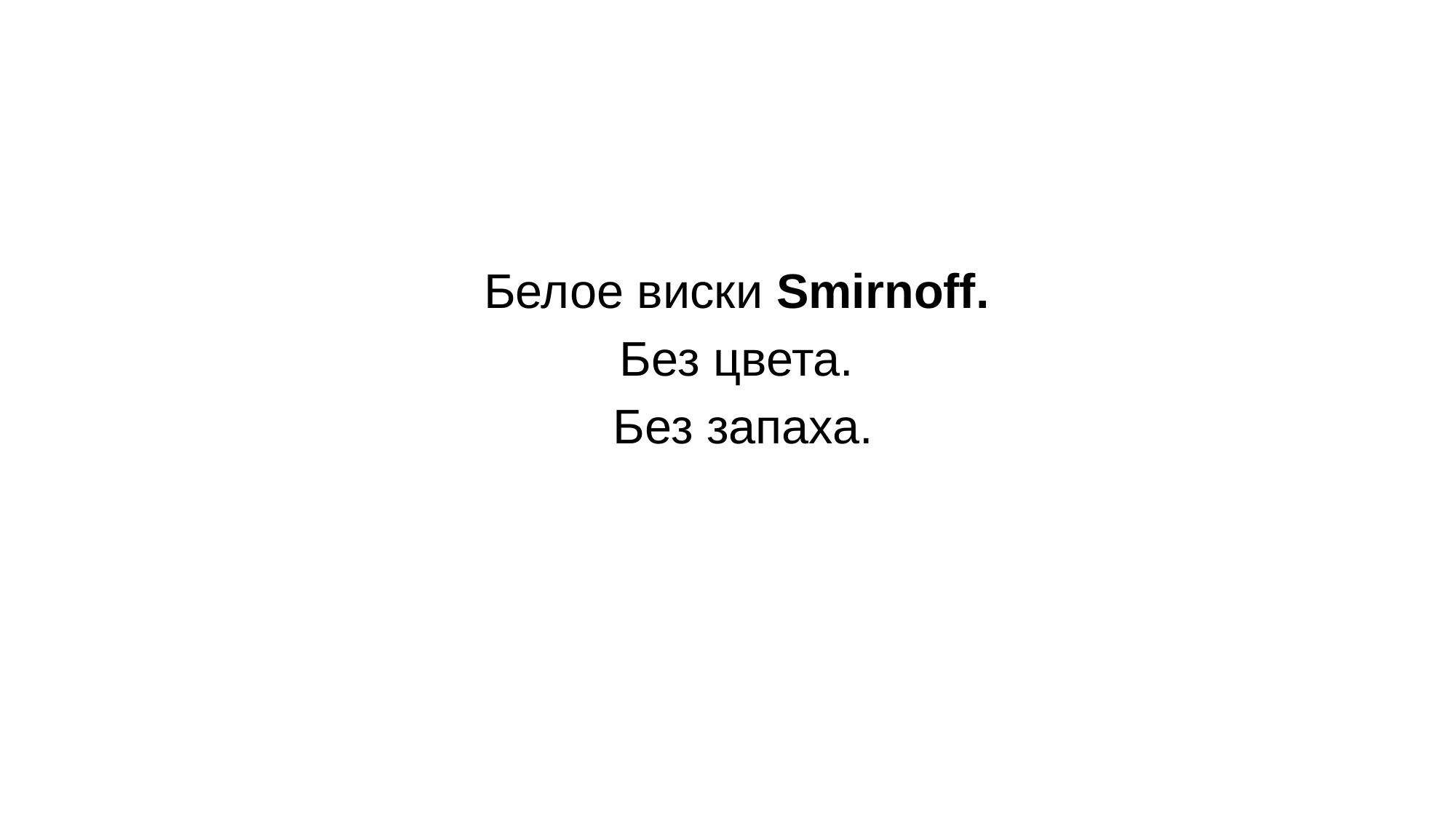

Белое виски Smirnoff.
Без цвета.
Без запаха.